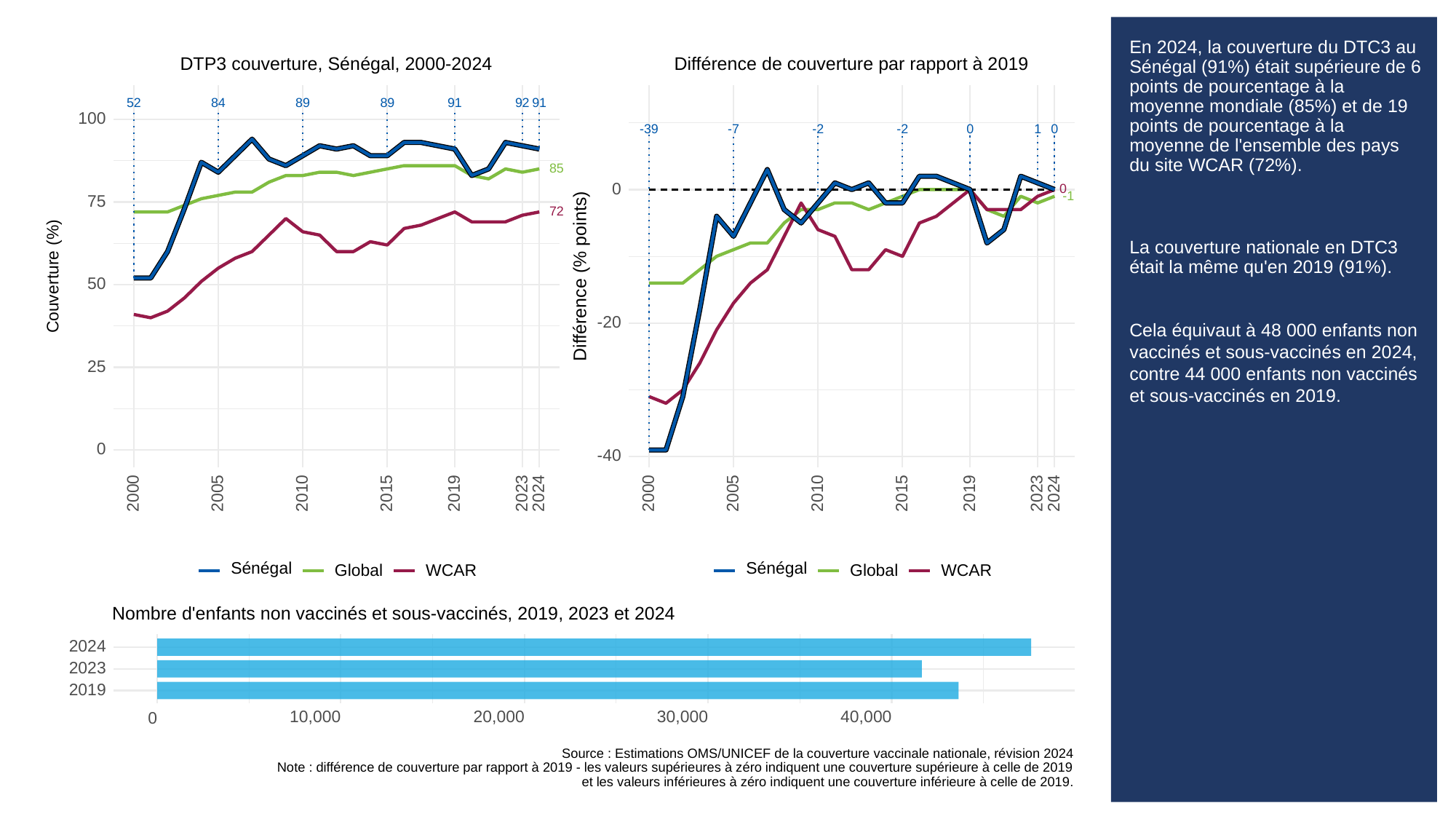

# En 2024, la couverture du DTC3 au Sénégal (91%) était supérieure de 6 points de pourcentage à la moyenne mondiale (85%) et de 19 points de pourcentage à la moyenne de l'ensemble des pays du site WCAR (72%).

La couverture nationale en DTC3 était la même qu'en 2019 (91%).

Cela équivaut à 48 000 enfants non vaccinés et sous-vaccinés en 2024, contre 44 000 enfants non vaccinés et sous-vaccinés en 2019.

DTP3 couverture, Sénégal, 2000-2024
Différence de couverture par rapport à 2019

52
84
89
89
91
92
91

100

-39
0
0
-2
-2
1
-7

85

0
0

-1
75

72

Différence (% points)
Couverture (%)
50

-20

25

0

-40

2023
2023
2000
2005
2010
2015
2019
2024
2000
2005
2010
2015
2019
2024
Sénégal
Sénégal
Global
WCAR
Global
WCAR

Nombre d'enfants non vaccinés et sous-vaccinés, 2019, 2023 et 2024

2024

2023

2019

10,000
20,000
30,000
40,000
0
Source : Estimations OMS/UNICEF de la couverture vaccinale nationale, révision 2024
Note : différence de couverture par rapport à 2019 - les valeurs supérieures à zéro indiquent une couverture supérieure à celle de 2019
et les valeurs inférieures à zéro indiquent une couverture inférieure à celle de 2019.